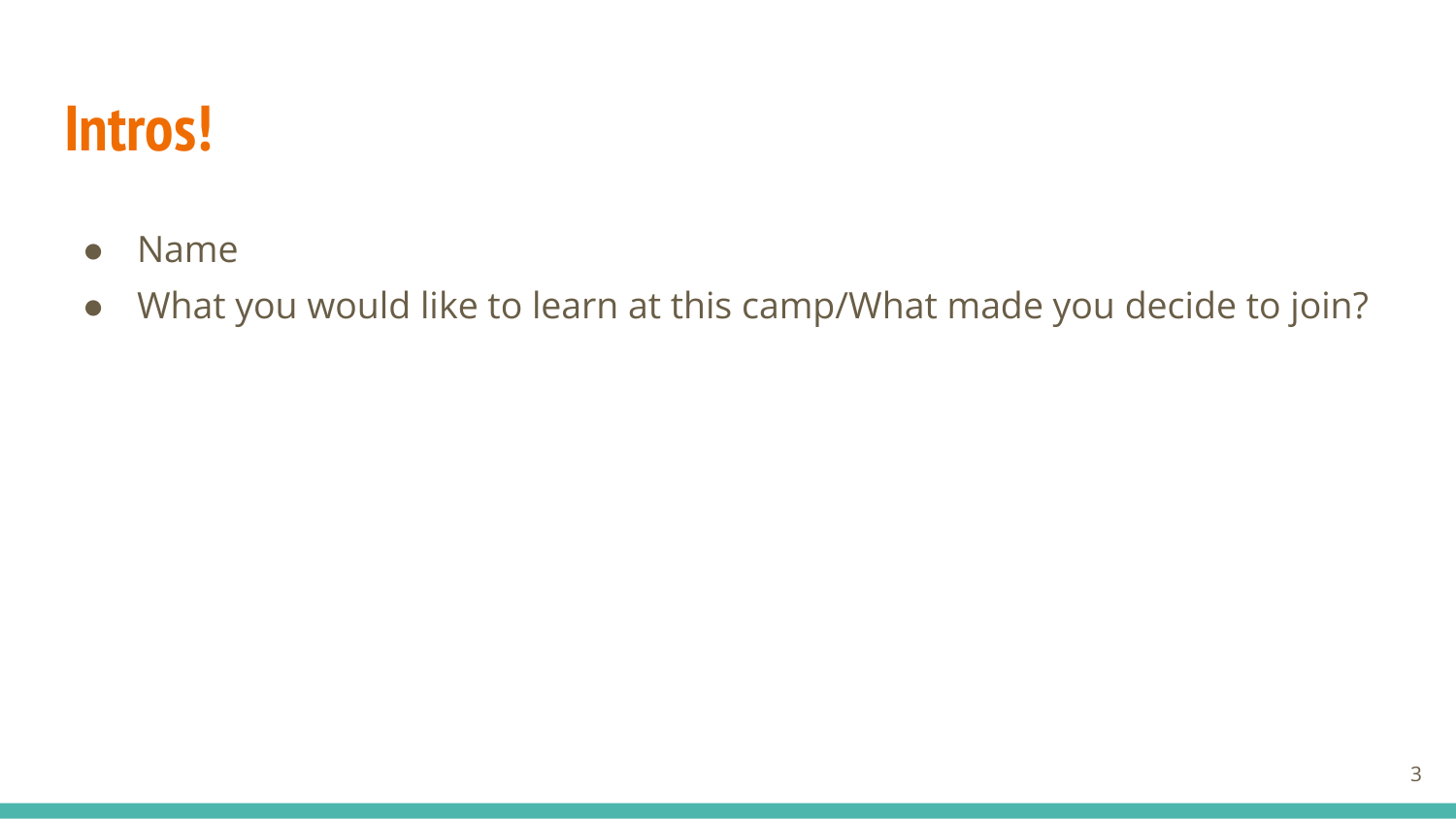

# Intros!
Name
What you would like to learn at this camp/What made you decide to join?
3